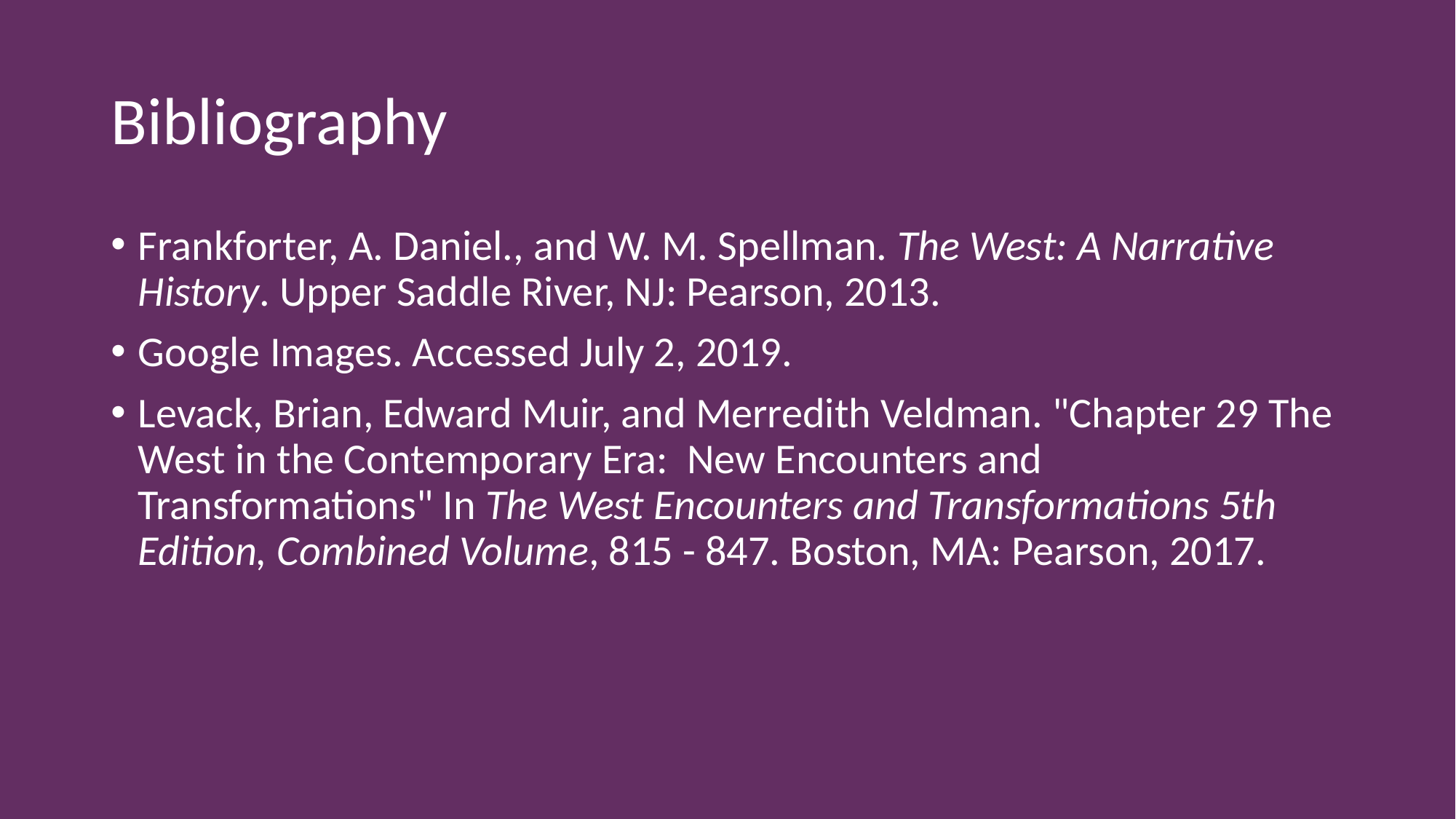

# Bibliography
Frankforter, A. Daniel., and W. M. Spellman. The West: A Narrative History. Upper Saddle River, NJ: Pearson, 2013.
Google Images. Accessed July 2, 2019.
Levack, Brian, Edward Muir, and Merredith Veldman. "Chapter 29 The West in the Contemporary Era:  New Encounters and Transformations" In The West Encounters and Transformations 5th Edition, Combined Volume, 815 - 847. Boston, MA: Pearson, 2017.